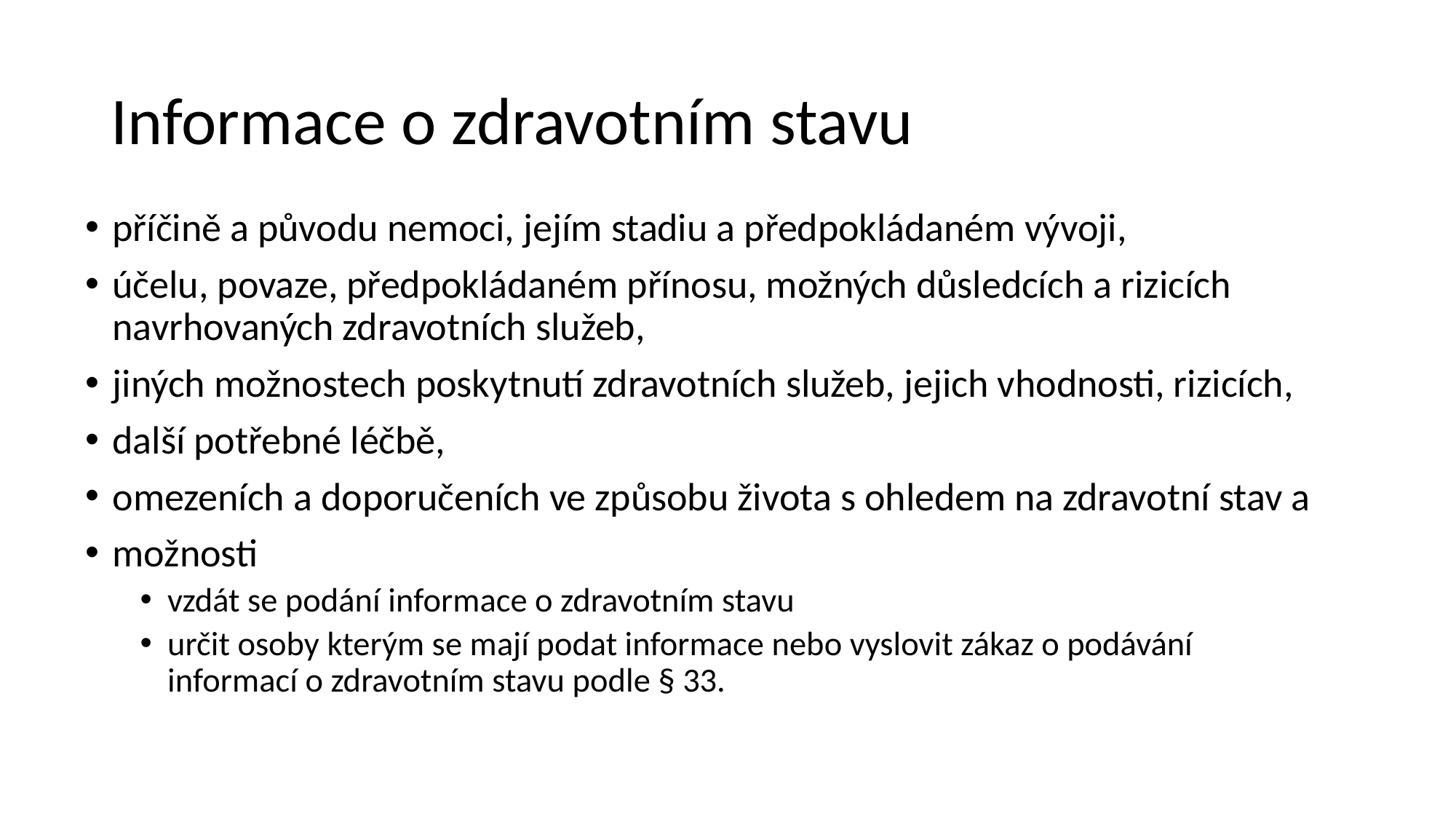

# Informace o zdravotním stavu
příčině a původu nemoci, jejím stadiu a předpokládaném vývoji,
účelu, povaze, předpokládaném přínosu, možných důsledcích a rizicích navrhovaných zdravotních služeb,
jiných možnostech poskytnutí zdravotních služeb, jejich vhodnosti, rizicích,
další potřebné léčbě,
omezeních a doporučeních ve způsobu života s ohledem na zdravotní stav a
možnosti
vzdát se podání informace o zdravotním stavu
určit osoby kterým se mají podat informace nebo vyslovit zákaz o podávání informací o zdravotním stavu podle § 33.